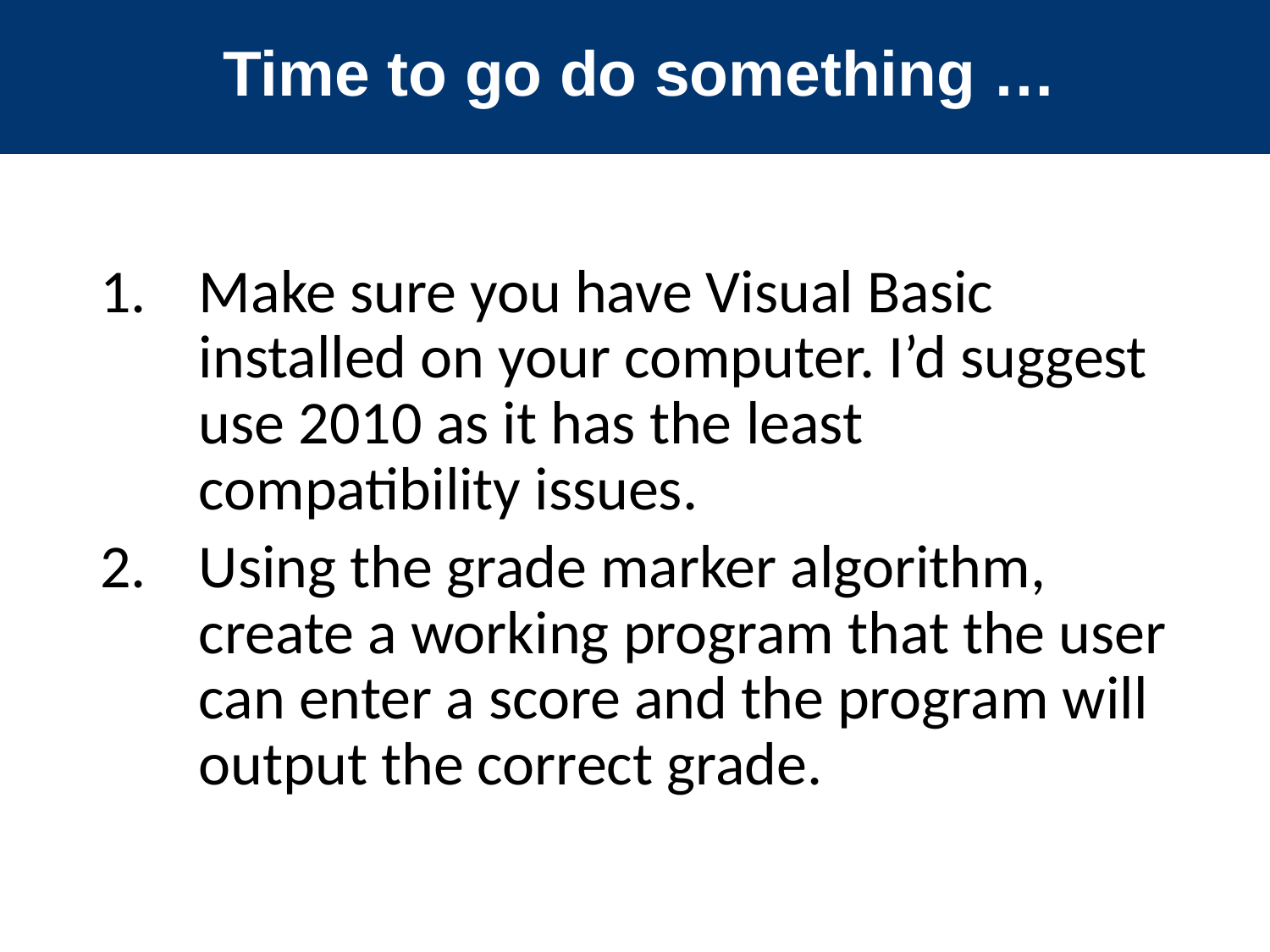

Time to go do something …
Make sure you have Visual Basic installed on your computer. I’d suggest use 2010 as it has the least compatibility issues.
Using the grade marker algorithm, create a working program that the user can enter a score and the program will output the correct grade.